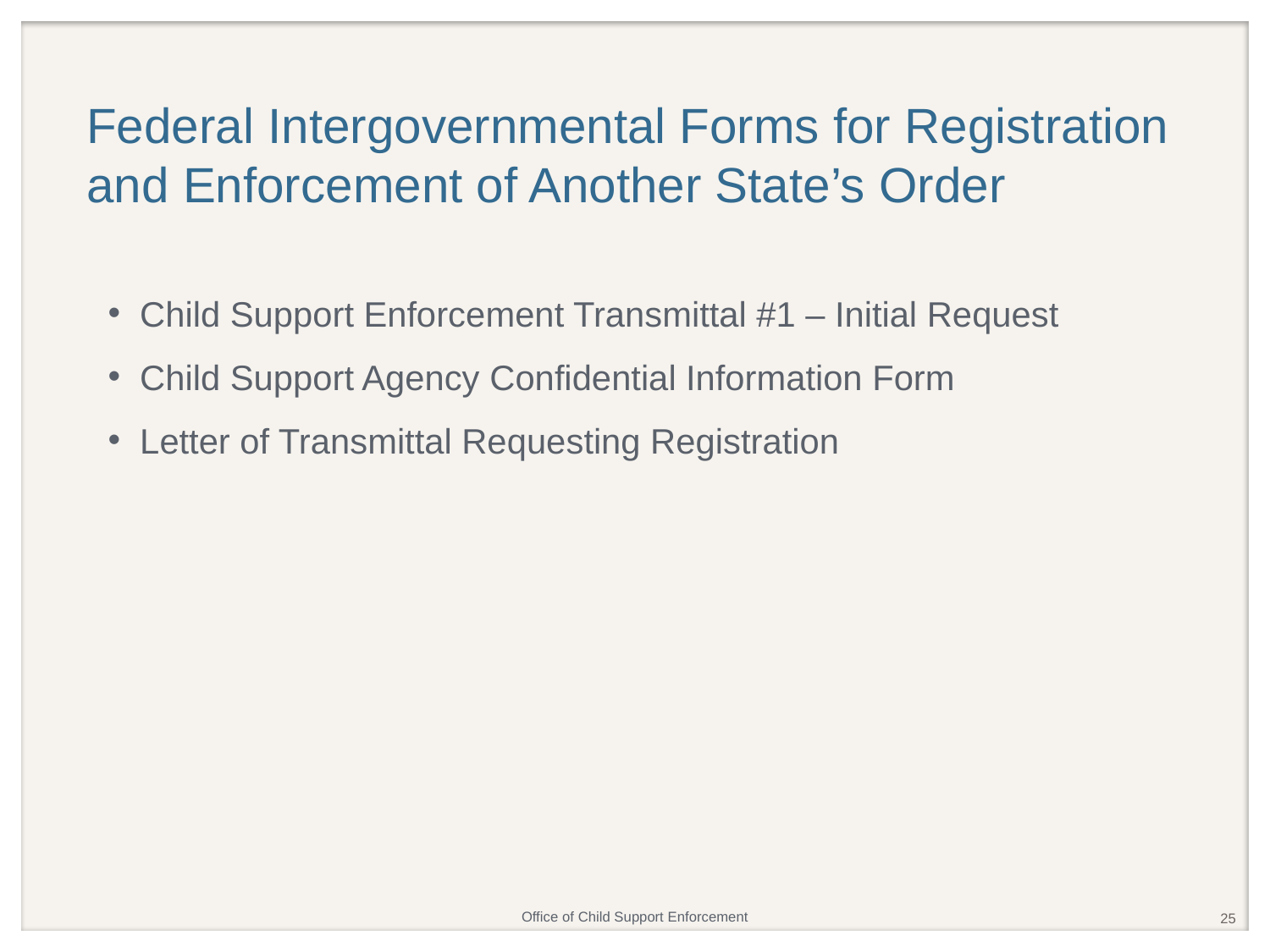

# Federal Intergovernmental Forms for Registration and Enforcement of Another State’s Order
Child Support Enforcement Transmittal #1 – Initial Request
Child Support Agency Confidential Information Form
Letter of Transmittal Requesting Registration
25